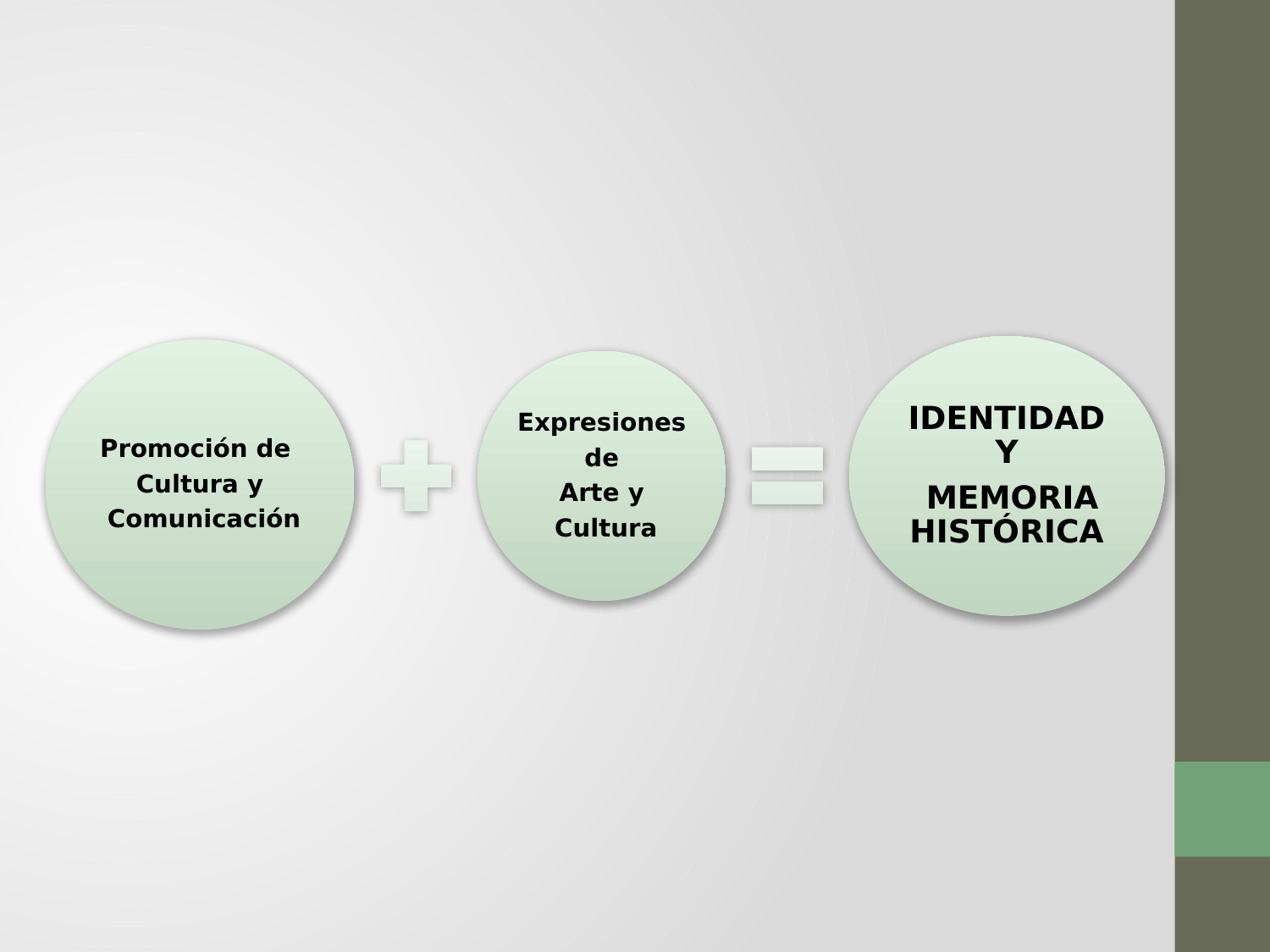

Promoción de
Cultura y
 Comunicación

Expresiones
 de
Arte y
 Cultura

IDENTIDAD Y
 MEMORIA HISTÓRICA